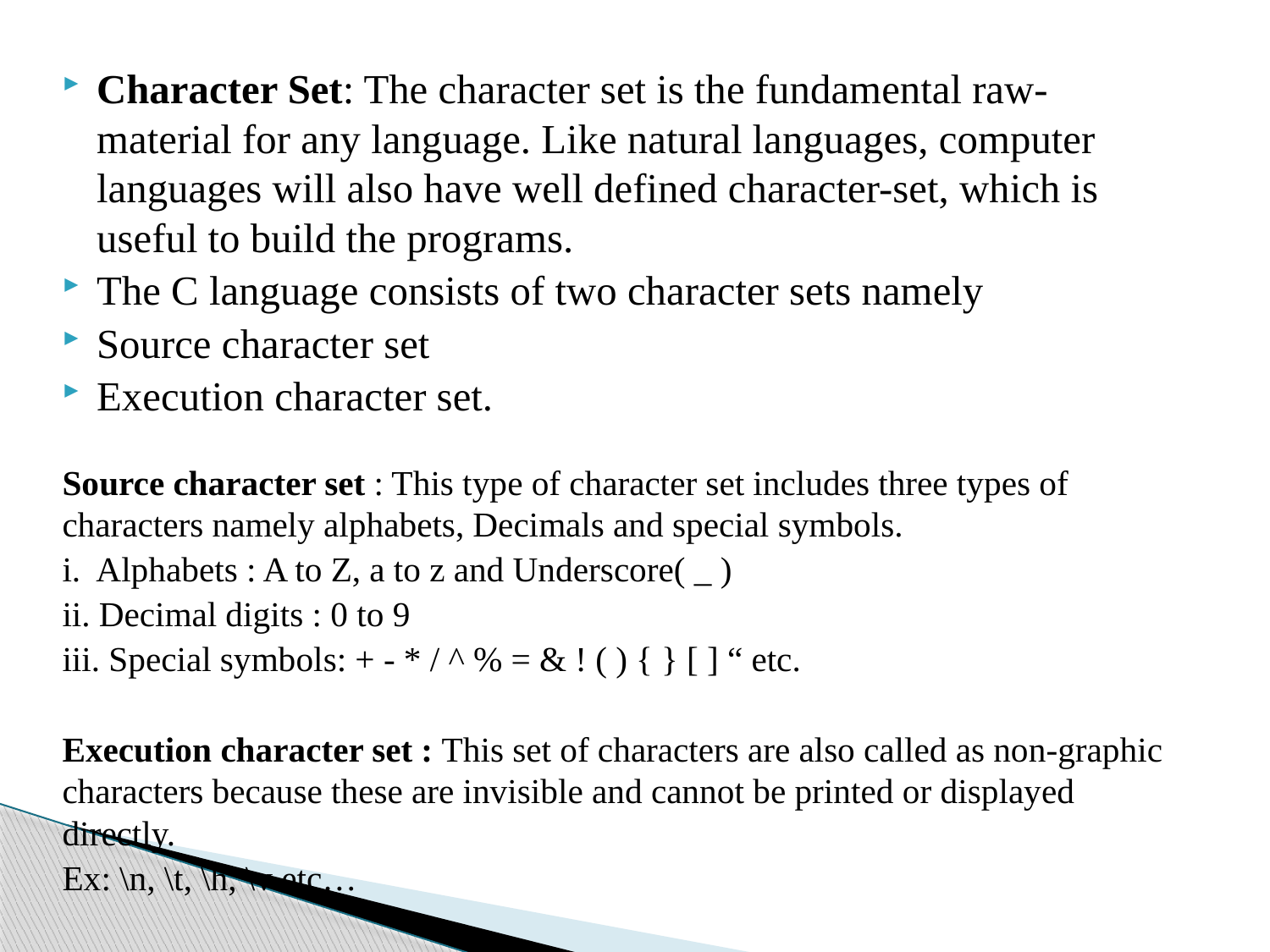

Character Set: The character set is the fundamental raw-material for any language. Like natural languages, computer languages will also have well defined character-set, which is useful to build the programs.
The C language consists of two character sets namely
Source character set
Execution character set.

Source character set : This type of character set includes three types of characters namely alphabets, Decimals and special symbols.
i.  Alphabets : A to Z, a to z and Underscore( _ )
ii. Decimal digits : 0 to 9
iii. Special symbols: + - * / ^ % = & ! ( ) { } [ ] “ etc.

Execution character set : This set of characters are also called as non-graphic characters because these are invisible and cannot be printed or displayed directly.
Ex: \n, \t, \h, \v etc…